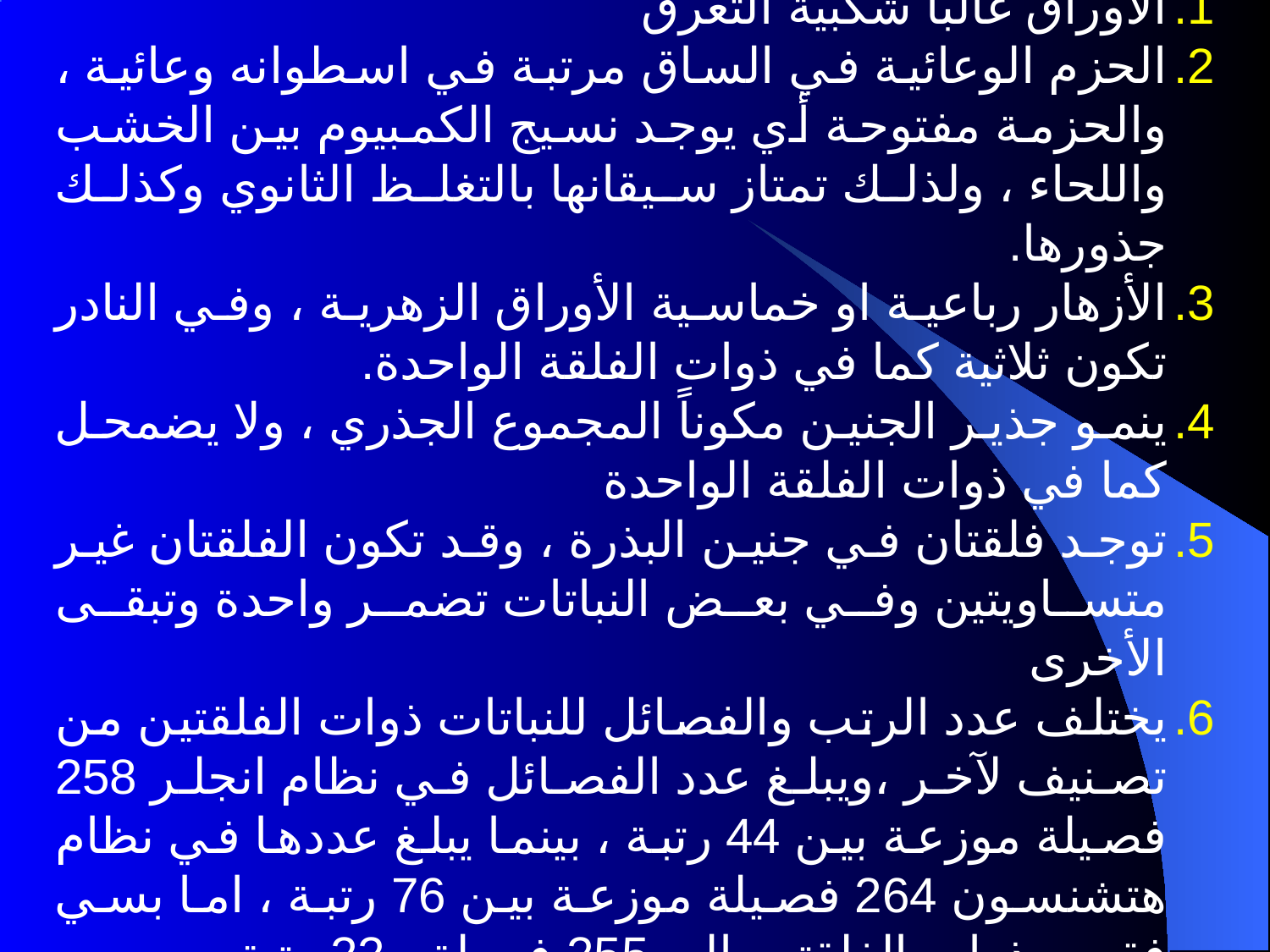

الأوراق غالباً شكبية التعرق
الحزم الوعائية في الساق مرتبة في اسطوانه وعائية ، والحزمة مفتوحة أي يوجد نسيج الكمبيوم بين الخشب واللحاء ، ولذلك تمتاز سيقانها بالتغلظ الثانوي وكذلك جذورها.
الأزهار رباعية او خماسية الأوراق الزهرية ، وفي النادر تكون ثلاثية كما في ذوات الفلقة الواحدة.
ينمو جذير الجنين مكوناً المجموع الجذري ، ولا يضمحل كما في ذوات الفلقة الواحدة
توجد فلقتان في جنين البذرة ، وقد تكون الفلقتان غير متساويتين وفي بعض النباتات تضمر واحدة وتبقى الأخرى
يختلف عدد الرتب والفصائل للنباتات ذوات الفلقتين من تصنيف لآخر ،ويبلغ عدد الفصائل في نظام انجلر 258 فصيلة موزعة بين 44 رتبة ، بينما يبلغ عددها في نظام هتشنسون 264 فصيلة موزعة بين 76 رتبة ، اما بسي فقسم ذوات الفلقتين إلى 255 فصيلة ، 22 رتبة